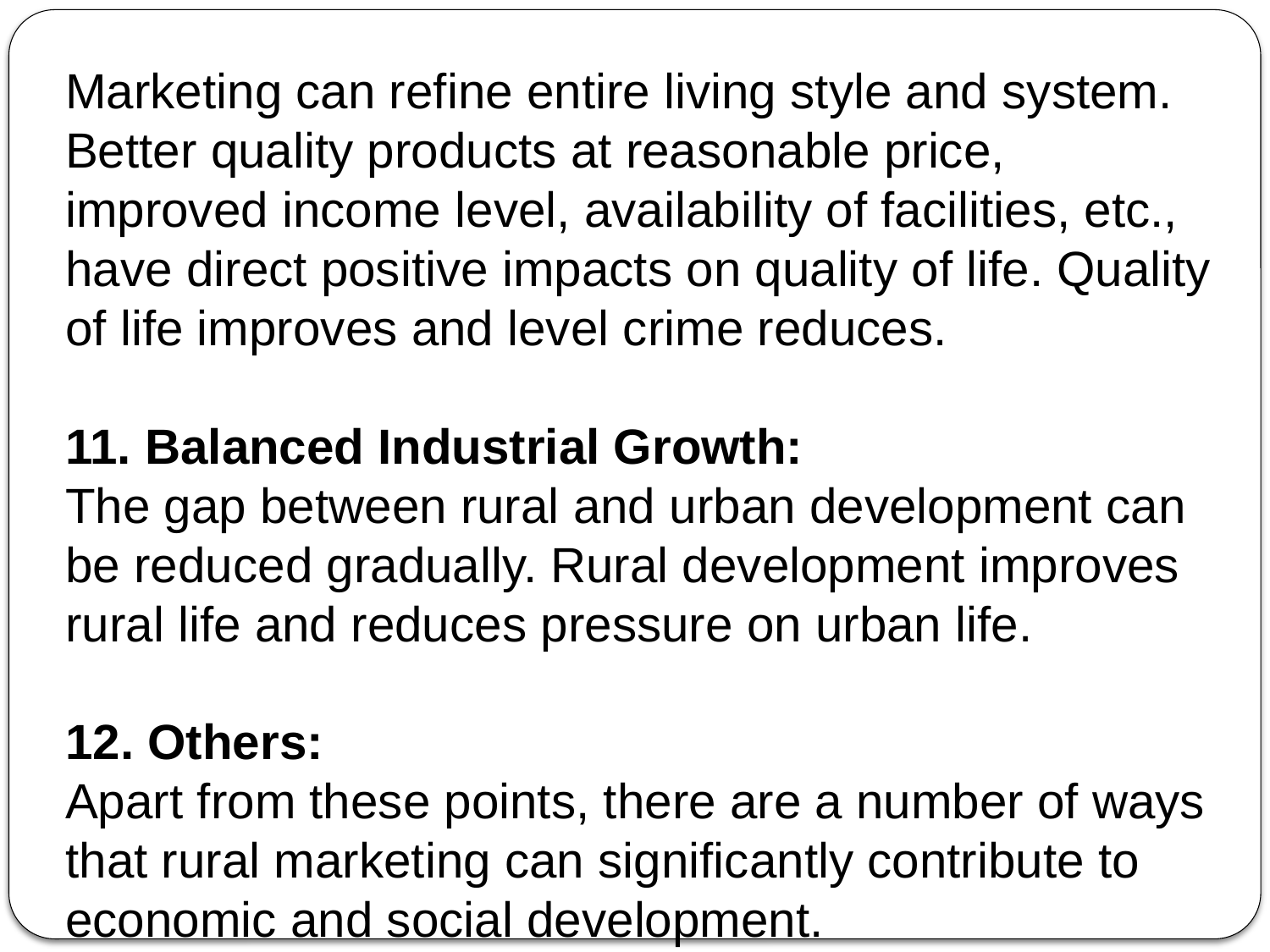

Marketing can refine entire living style and system. Better quality products at reasonable price, improved income level, availability of facilities, etc., have direct positive impacts on quality of life. Quality of life improves and level crime reduces.

11. Balanced Industrial Growth:
The gap between rural and urban development can be reduced gradually. Rural development improves rural life and reduces pressure on urban life.

12. Others:
Apart from these points, there are a number of ways that rural marketing can significantly contribute to economic and social development.